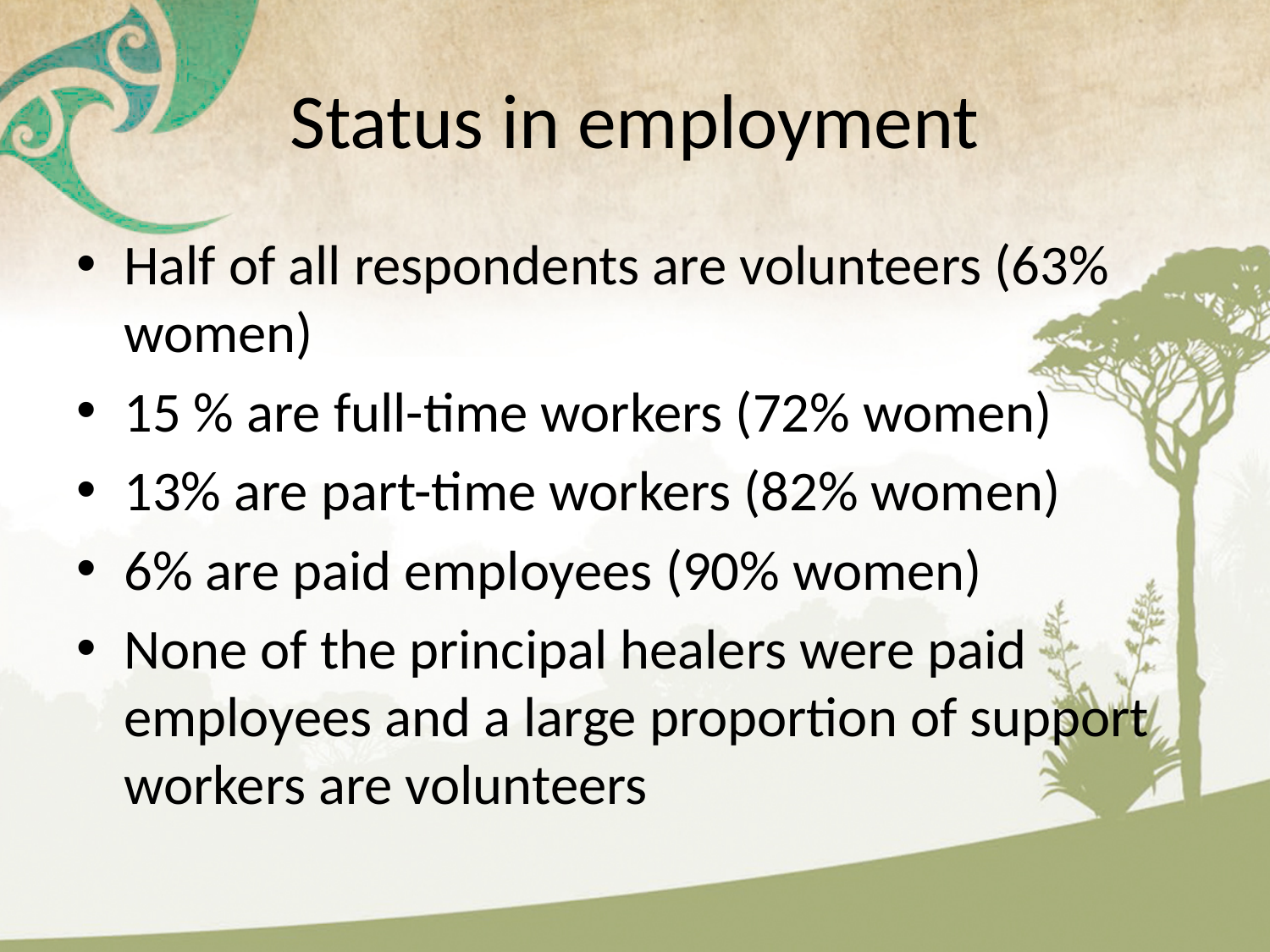

# Status in employment
Half of all respondents are volunteers (63% women)
15 % are full-time workers (72% women)
13% are part-time workers (82% women)
6% are paid employees (90% women)
None of the principal healers were paid employees and a large proportion of support workers are volunteers